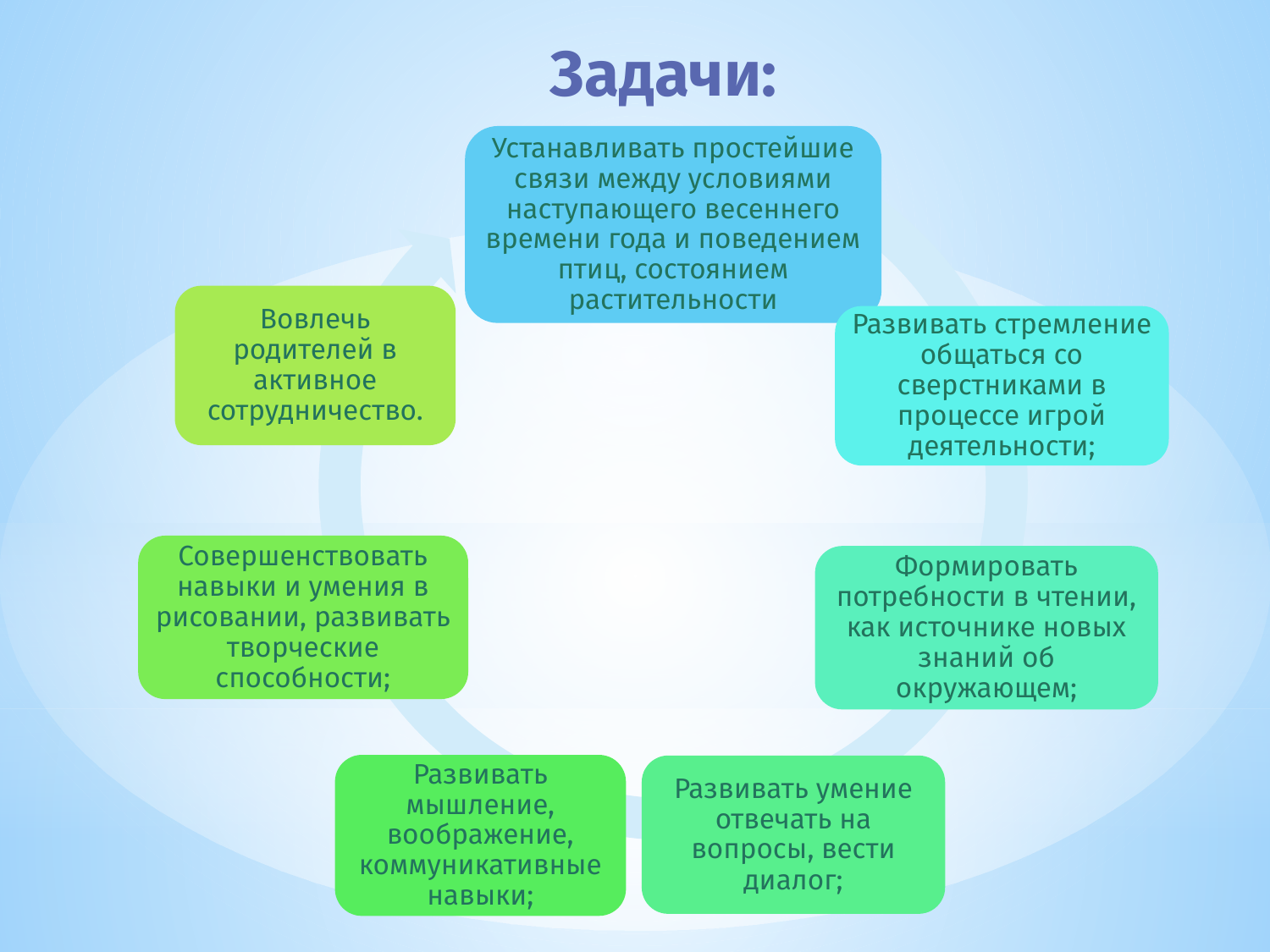

Задачи:

Устанавливать простейшие связи между условиями наступающего весеннего времени года и поведением птиц, состоянием растительности
Развивать стремление общаться со сверстниками в процессе игрой деятельности;
Формировать потребности в чтении, как источнике новых знаний об окружающем;
Развивать умение отвечать на вопросы, вести диалог;
Развивать мышление, воображение, коммуникативные навыки;
Совершенствовать навыки и умения в рисовании, развивать творческие способности;
Вовлечь родителей в активное сотрудничество.